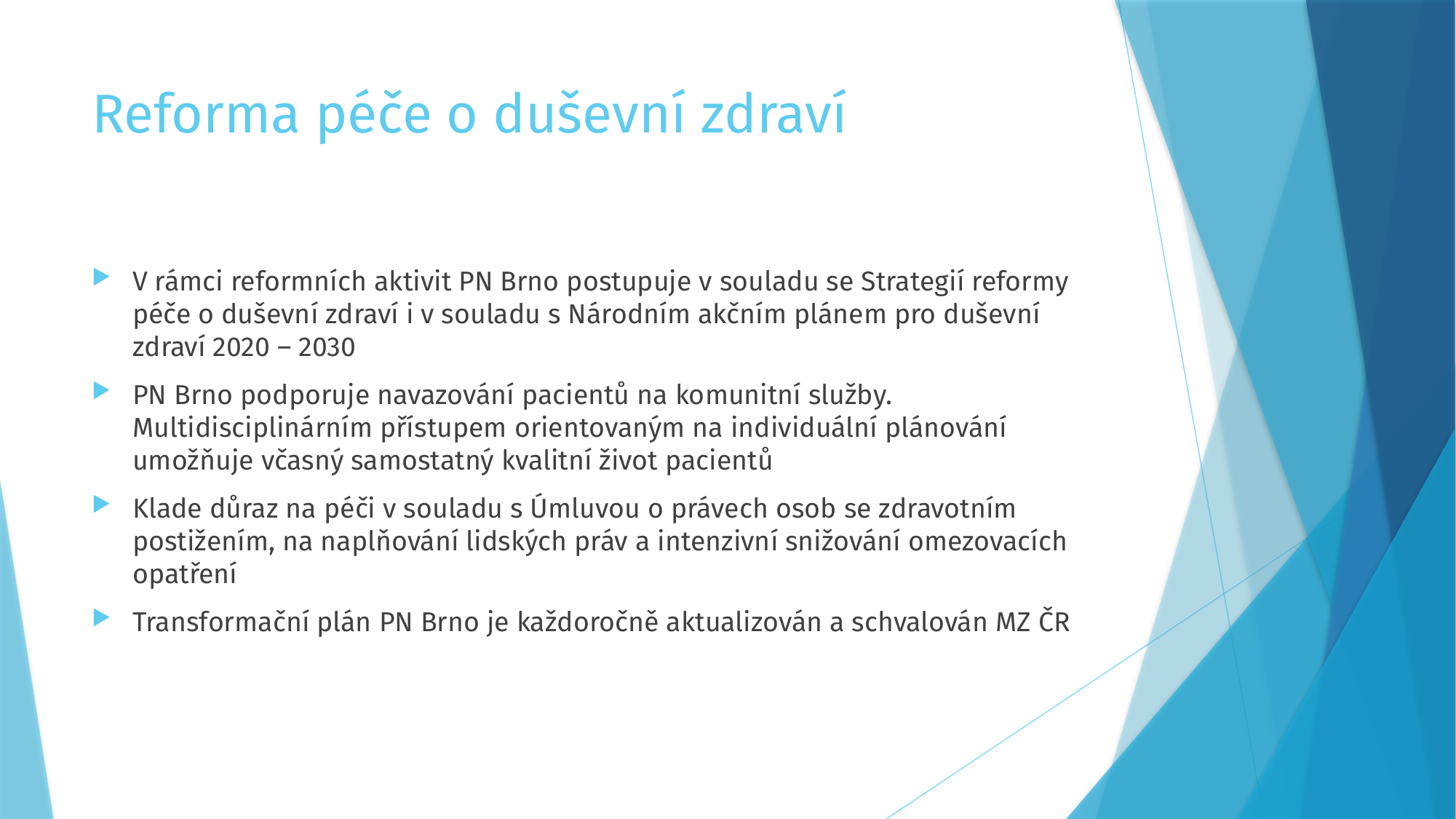

# Reforma péče o duševní zdraví
V rámci reformních aktivit PN Brno postupuje v souladu se Strategií reformy péče o duševní zdraví i v souladu s Národním akčním plánem pro duševní zdraví 2020 – 2030
PN Brno podporuje navazování pacientů na komunitní služby. Multidisciplinárním přístupem orientovaným na individuální plánování umožňuje včasný samostatný kvalitní život pacientů
Klade důraz na péči v souladu s Úmluvou o právech osob se zdravotním postižením, na naplňování lidských práv a intenzivní snižování omezovacích opatření
Transformační plán PN Brno je každoročně aktualizován a schvalován MZ ČR